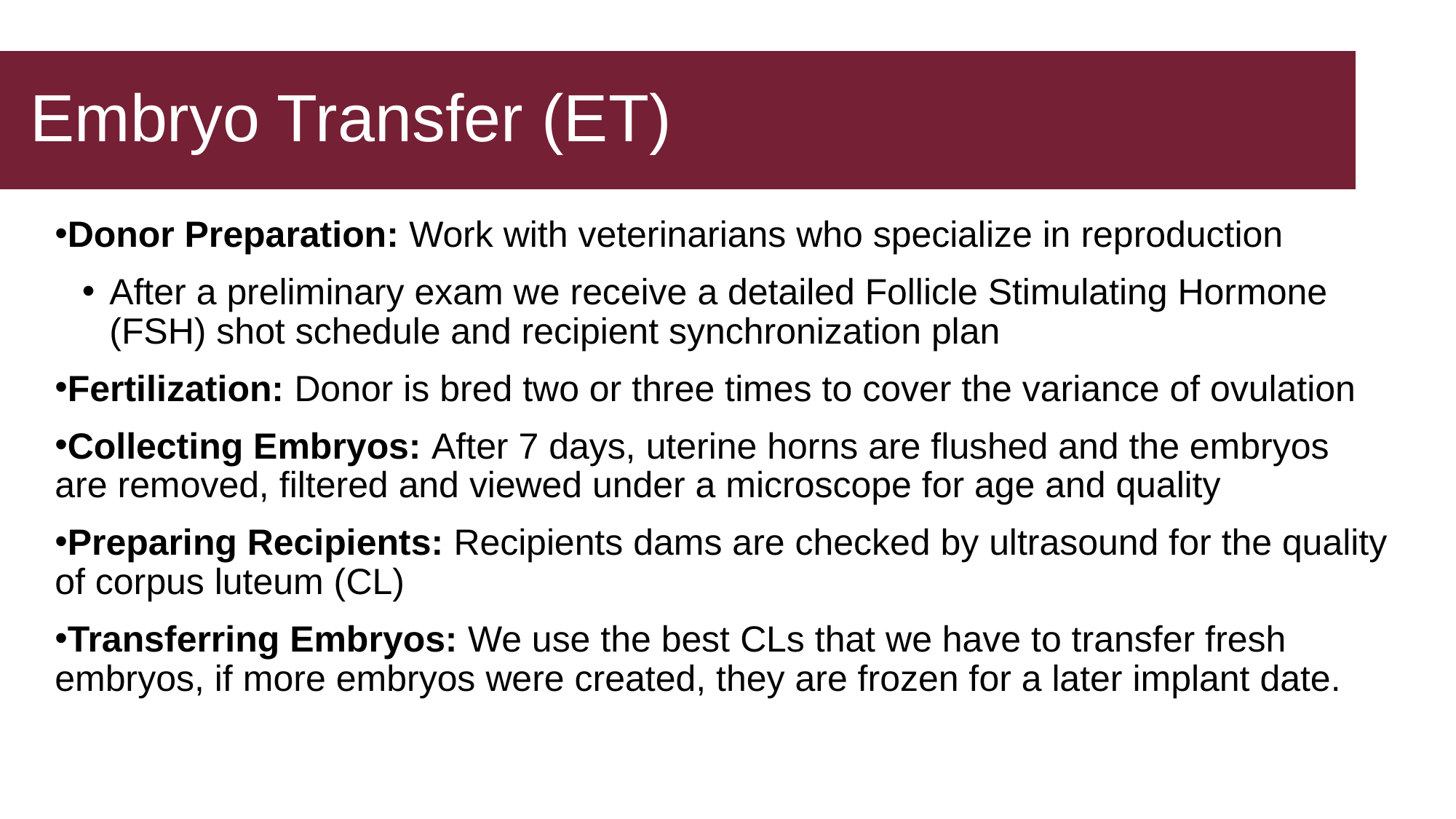

# Embryo Transfer (ET)

Donor Preparation: Work with veterinarians who specialize in reproduction
After a preliminary exam we receive a detailed Follicle Stimulating Hormone (FSH) shot schedule and recipient synchronization plan
Fertilization: Donor is bred two or three times to cover the variance of ovulation
Collecting Embryos: After 7 days, uterine horns are flushed and the embryos are removed, filtered and viewed under a microscope for age and quality
Preparing Recipients: Recipients dams are checked by ultrasound for the quality of corpus luteum (CL)
Transferring Embryos: We use the best CLs that we have to transfer fresh embryos, if more embryos were created, they are frozen for a later implant date.